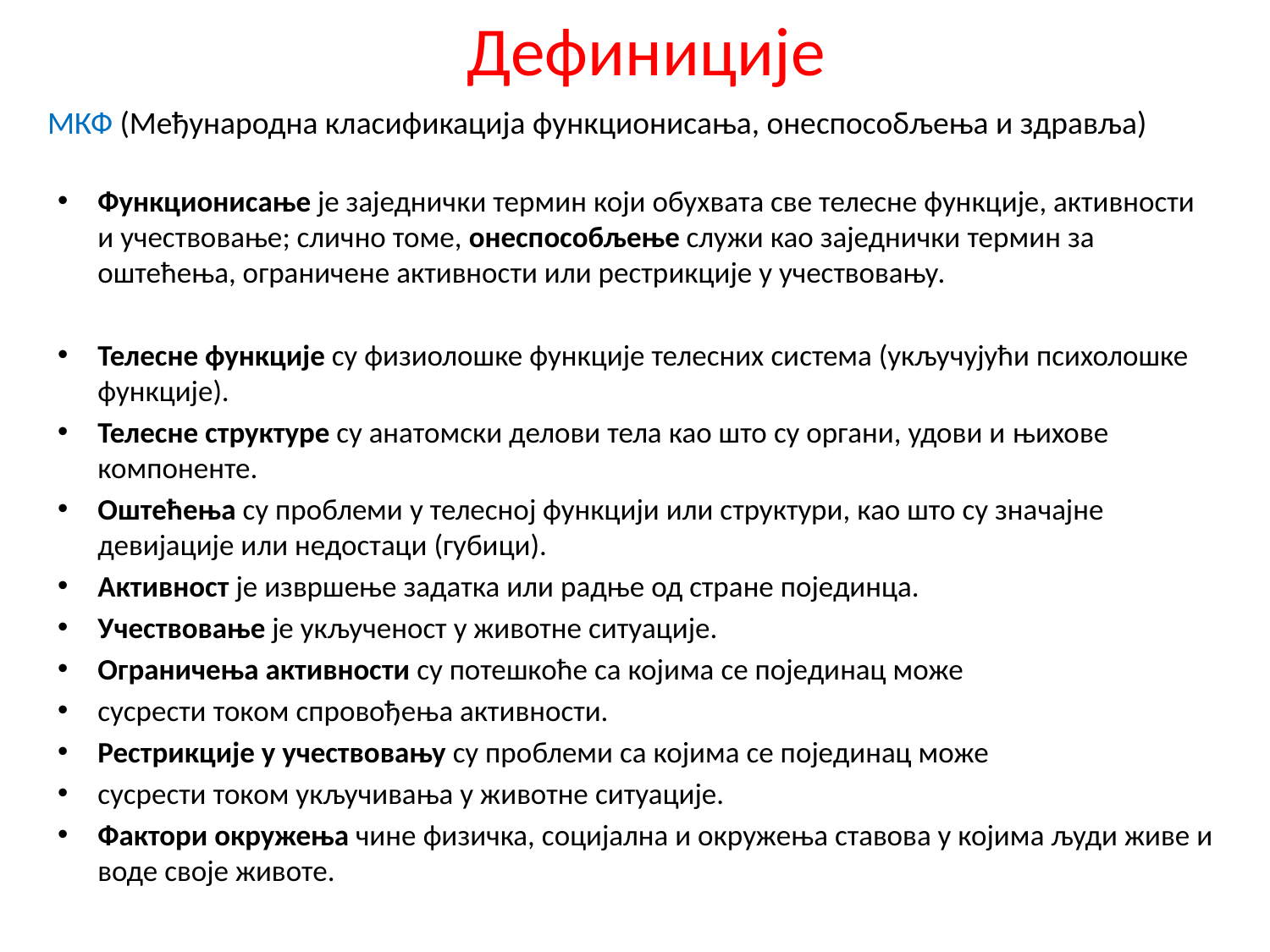

# Дефиниције
МКФ (Међународна класификација функционисања, онеспособљења и здравља)
Функционисање је заједнички термин који обухвата све телесне функције, активности и учествовање; слично томе, oнеспособљење служи као заједнички термин за оштећења, ограничене активности или рестрикције у учествовању.

Телесне функције су физиолошке функције телесних система (укључујући психолошке функције).
Телесне структуре су анатомски делови тела као што су органи, удови и њихове компоненте.
Оштећења су проблеми у телесној функцији или структури, као што су значајне девијације или недостаци (губици).
Активност је извршење задатка или радње од стране појединца.
Учествовање је укљученост у животне ситуације.
Ограничења активности су потешкоће са којима се појединац може
сусрести током спровођења активности.
Рестрикције у учествовању су проблеми са којима се појединац може
сусрести током укључивања у животне ситуације.
Фактори окружења чине физичка, социјална и окружења ставова у којима људи живе и воде своје животе.